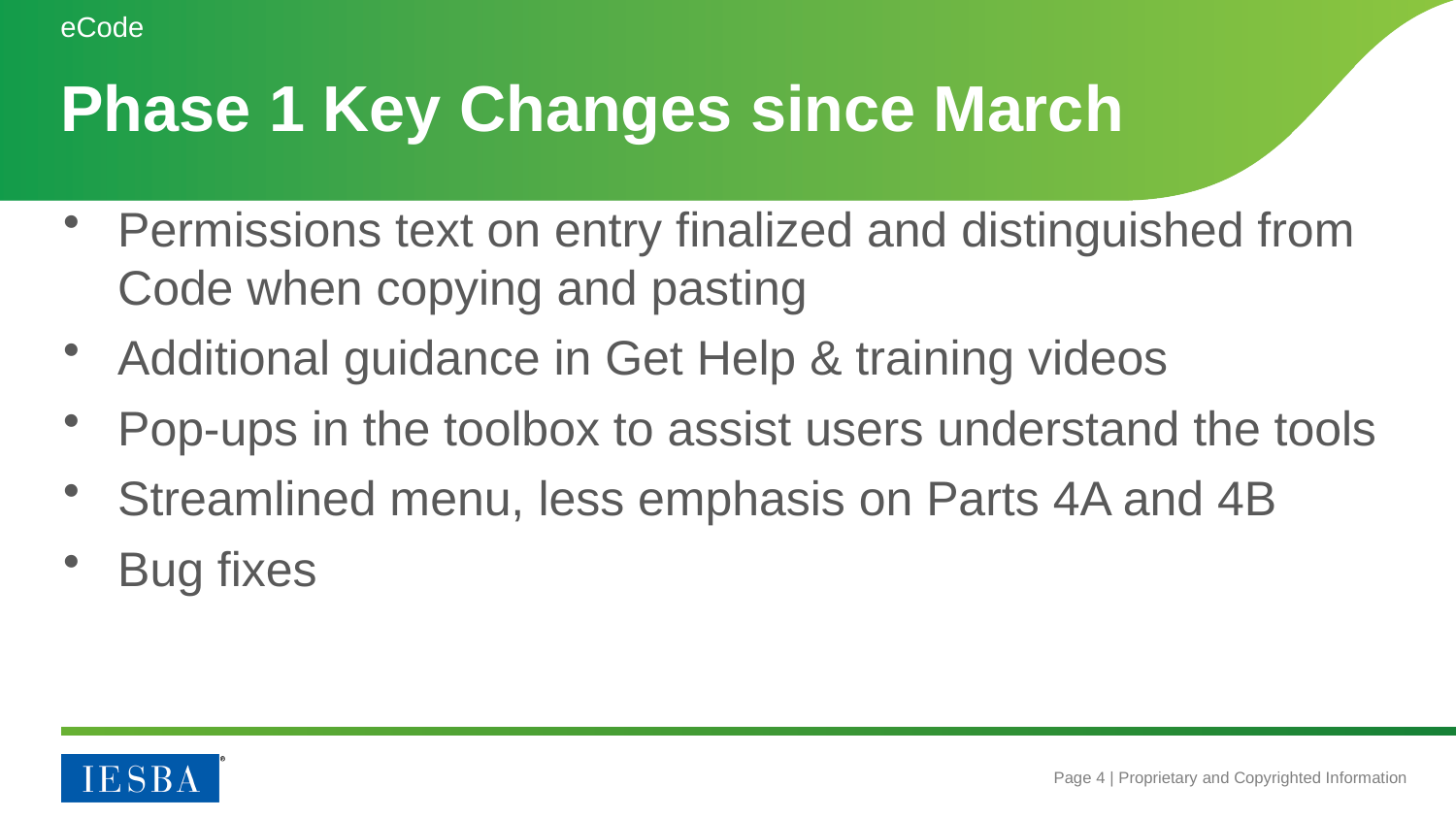

eCode
# Phase 1 Key Changes since March
Permissions text on entry finalized and distinguished from Code when copying and pasting
Additional guidance in Get Help & training videos
Pop-ups in the toolbox to assist users understand the tools
Streamlined menu, less emphasis on Parts 4A and 4B
Bug fixes